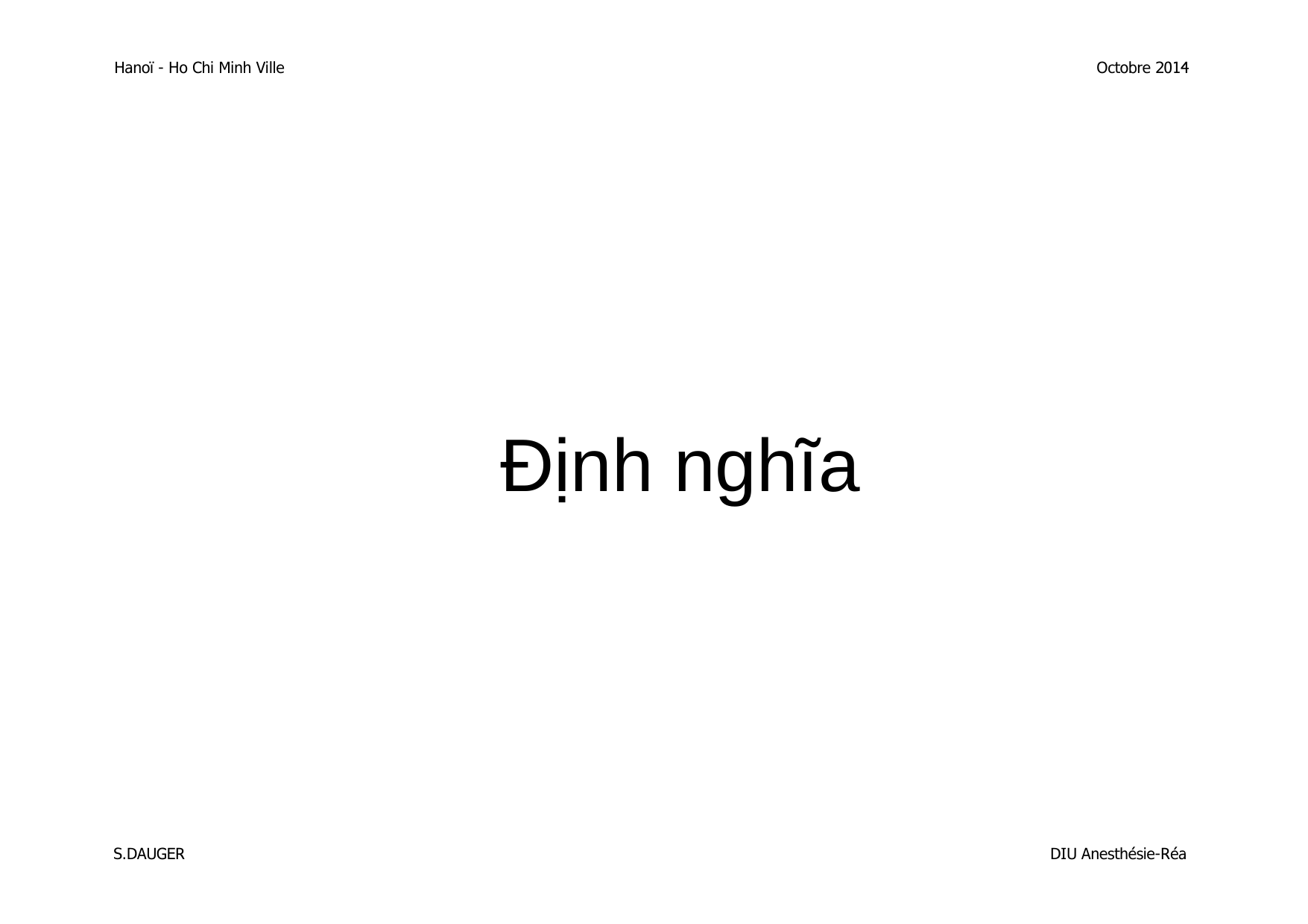

Hanoï - Ho Chi Minh Ville

Octobre 2014

Định nghĩa
S.DAUGER

DIU Anesthésie-Réa